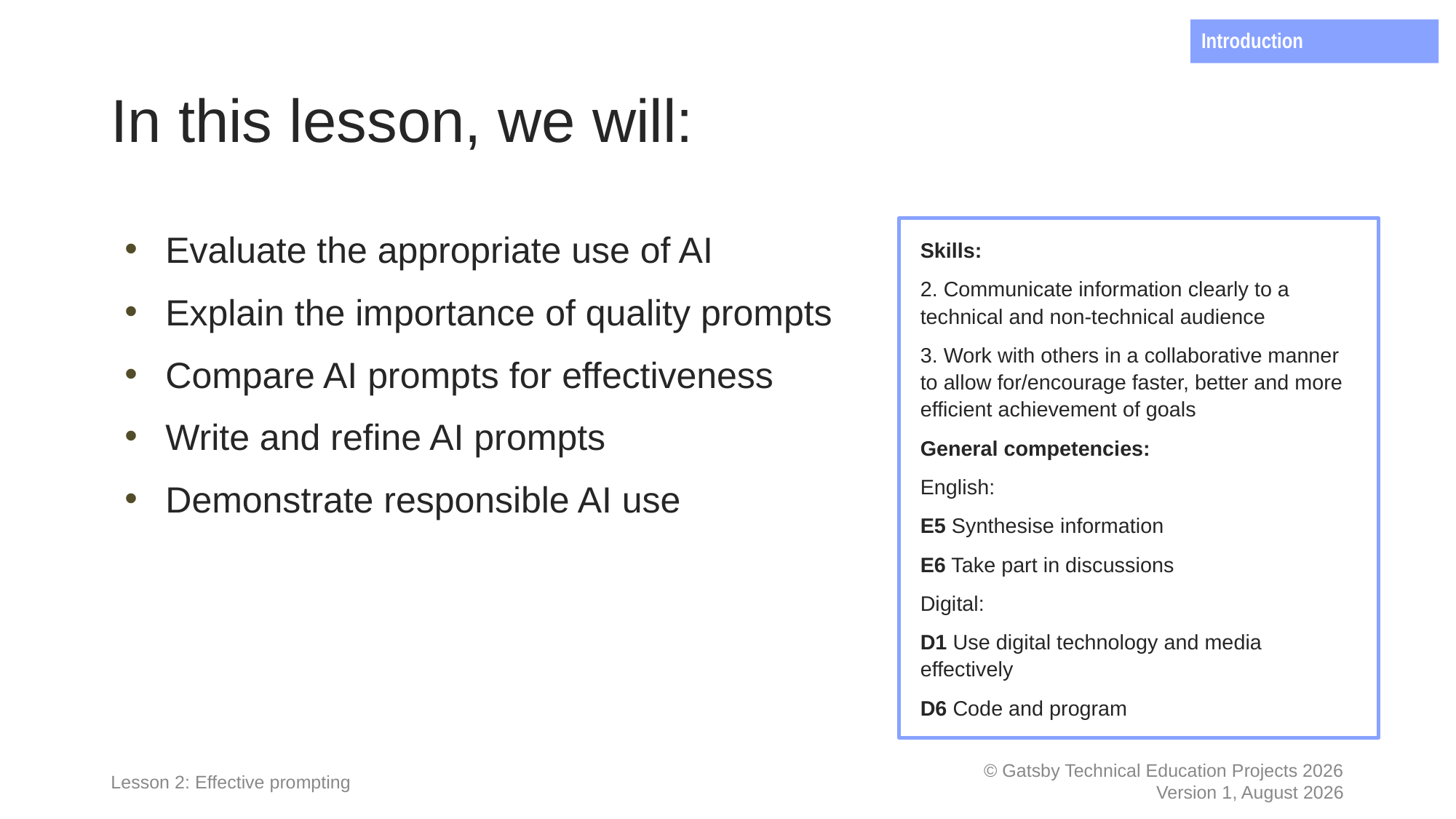

Introduction
# In this lesson, we will:
Evaluate the appropriate use of AI
Explain the importance of quality prompts
Compare AI prompts for effectiveness
Write and refine AI prompts
Demonstrate responsible AI use
Skills:
2. Communicate information clearly to a technical and non-technical audience
3. Work with others in a collaborative manner to allow for/encourage faster, better and more efficient achievement of goals
General competencies:
English:
E5 Synthesise information
E6 Take part in discussions
Digital:
D1 Use digital technology and media effectively
D6 Code and program
Lesson 2: Effective prompting